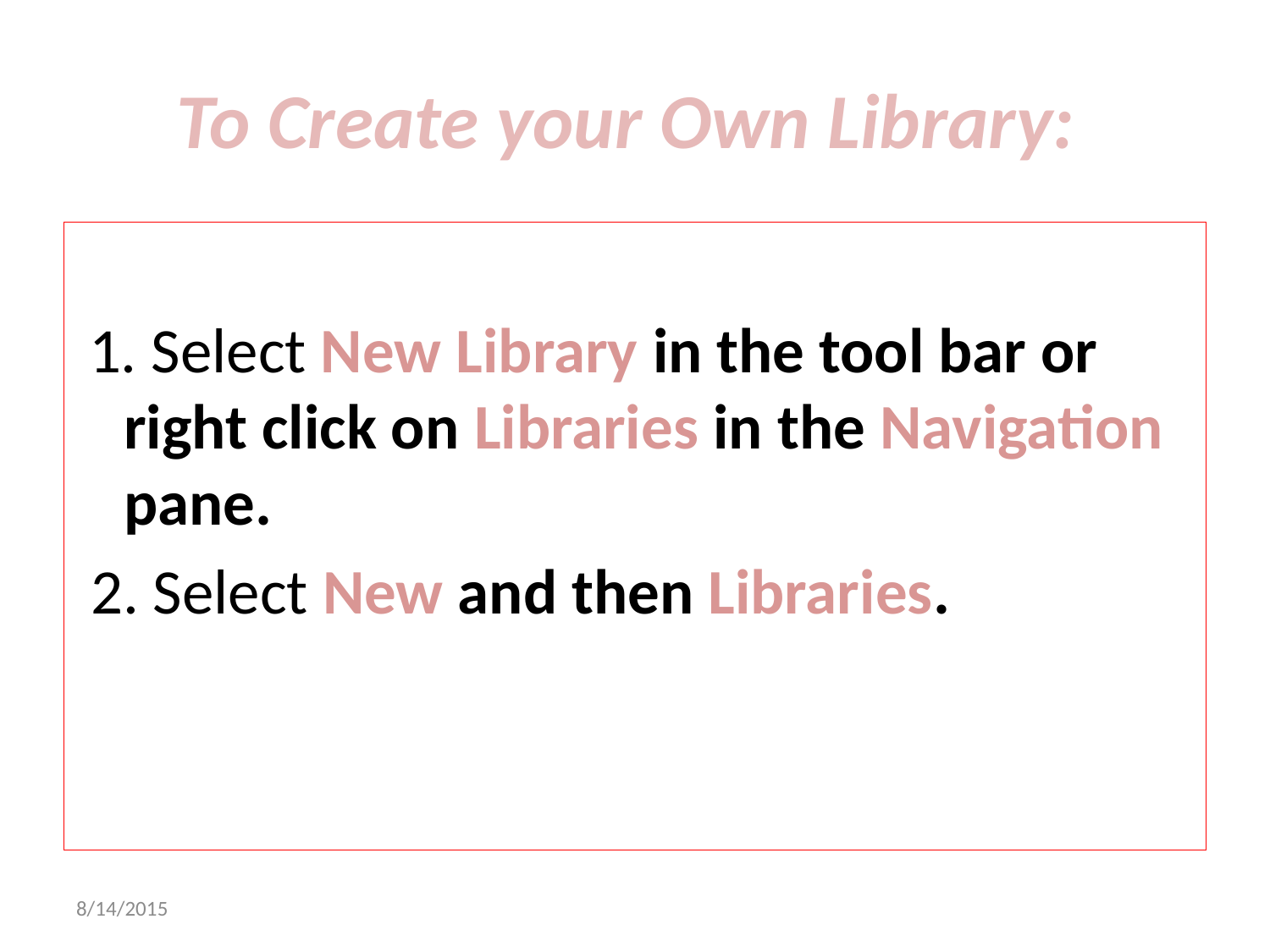

# To Create your Own Library:

 1. Select New Library in the tool bar or right click on Libraries in the Navigation pane.
 2. Select New and then Libraries.

8/14/2015